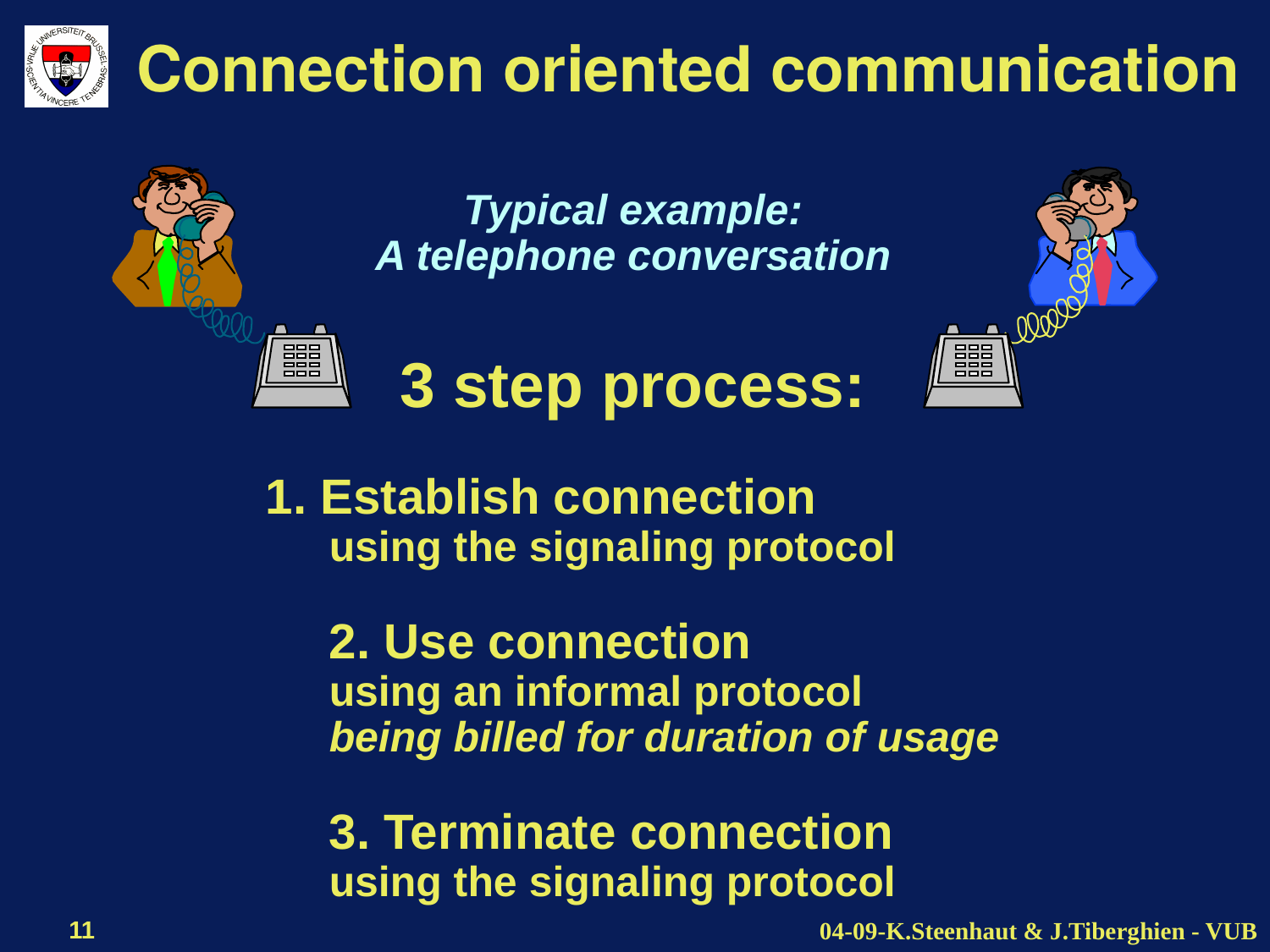

# Connection oriented communication

Typical example:
A telephone conversation

3 step process:
1. Establish connection
using the signaling protocol

2. Use connection
using an informal protocol
being billed for duration of usage

3. Terminate connection
using the signaling protocol
11